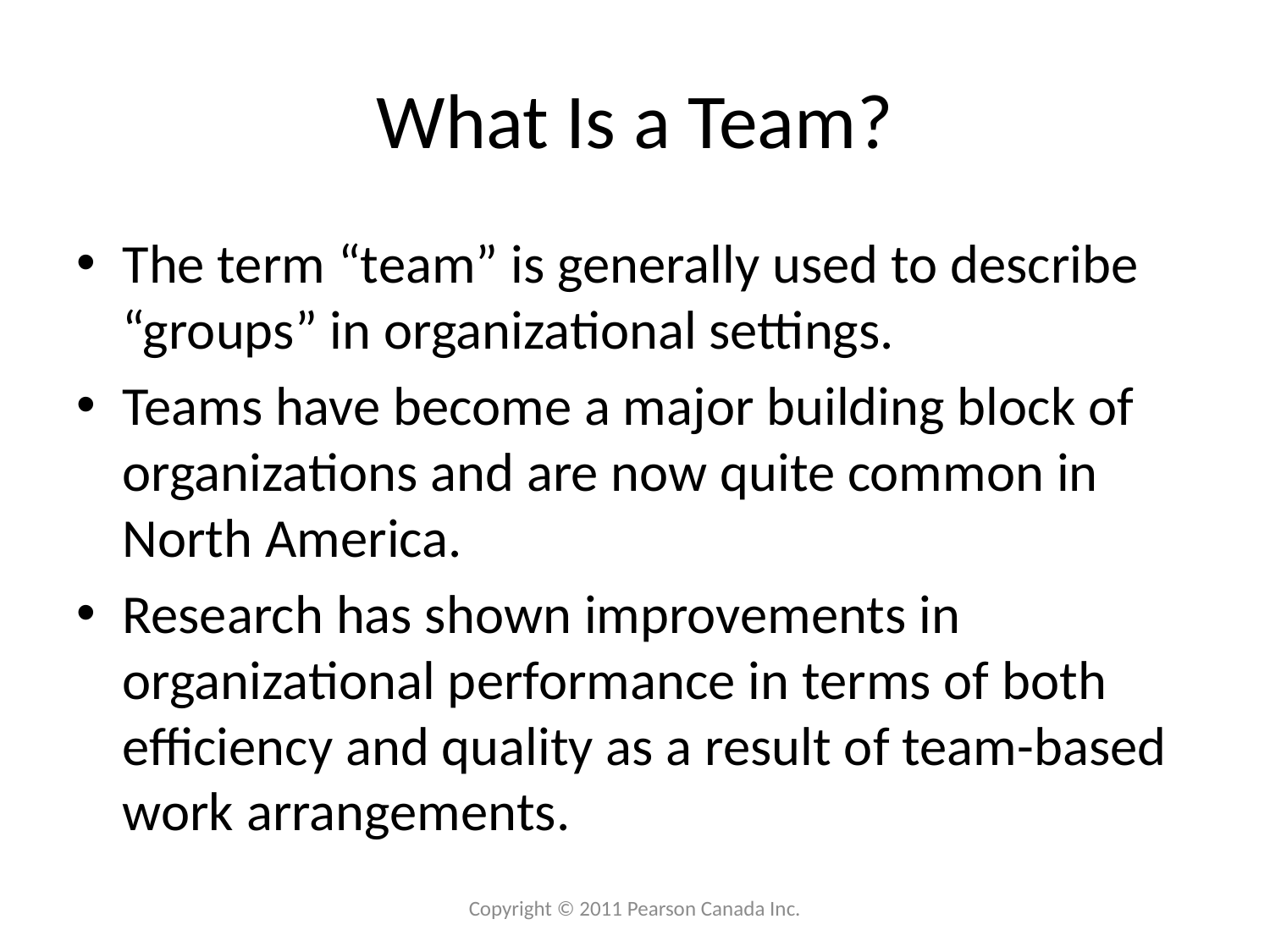

# What Is a Team?
The term “team” is generally used to describe “groups” in organizational settings.
Teams have become a major building block of organizations and are now quite common in North America.
Research has shown improvements in organizational performance in terms of both efficiency and quality as a result of team-based work arrangements.
Copyright © 2011 Pearson Canada Inc.